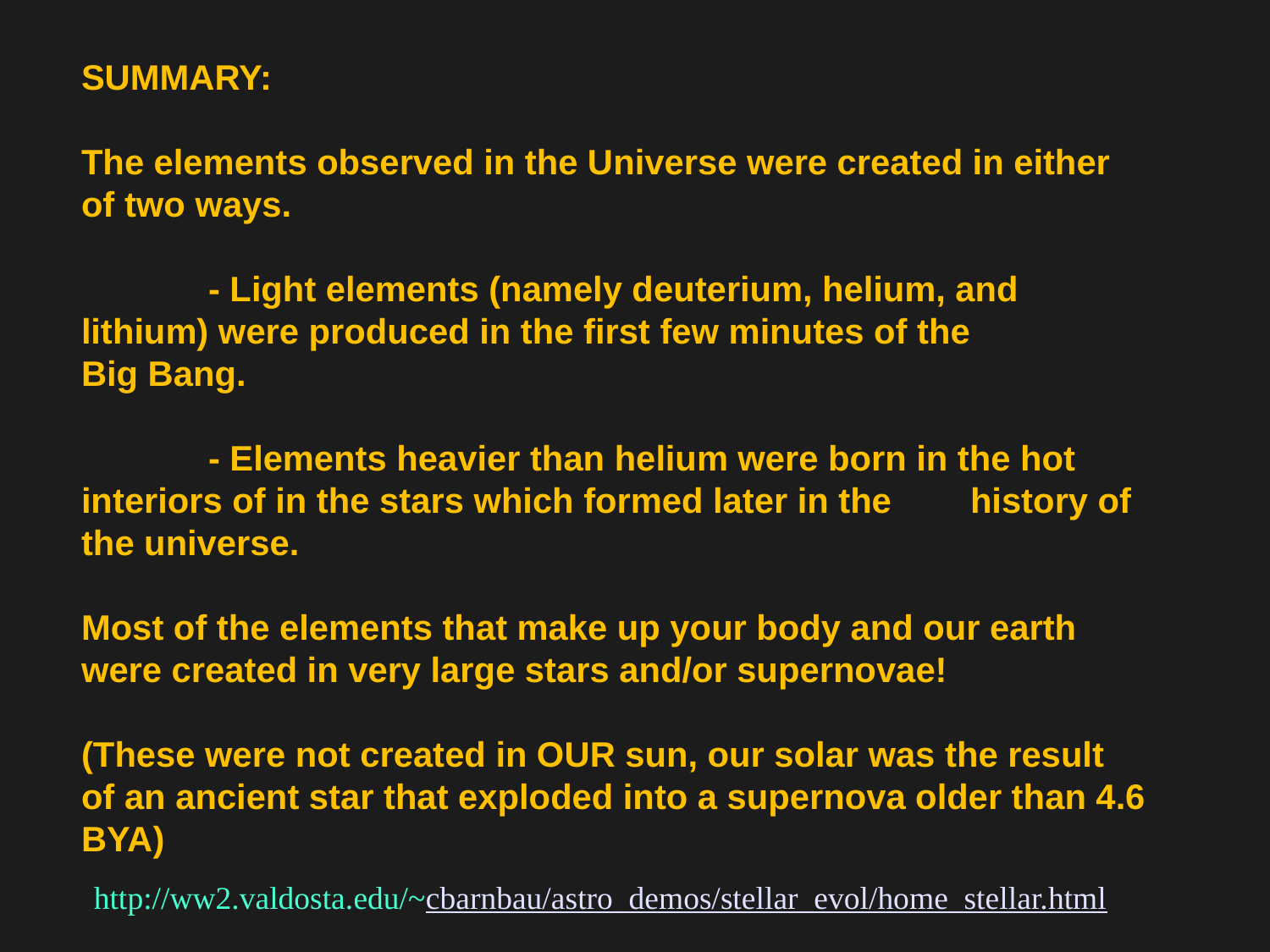

SUMMARY:
The elements observed in the Universe were created in either of two ways.

	- Light elements (namely deuterium, helium, and 	lithium) were produced in the first few minutes of the 	Big Bang.

	- Elements heavier than helium were born in the hot 	interiors of in the stars which formed later in the 	history of the universe.

Most of the elements that make up your body and our earth were created in very large stars and/or supernovae!

(These were not created in OUR sun, our solar was the result of an ancient star that exploded into a supernova older than 4.6 BYA)
http://ww2.valdosta.edu/~cbarnbau/astro_demos/stellar_evol/home_stellar.html